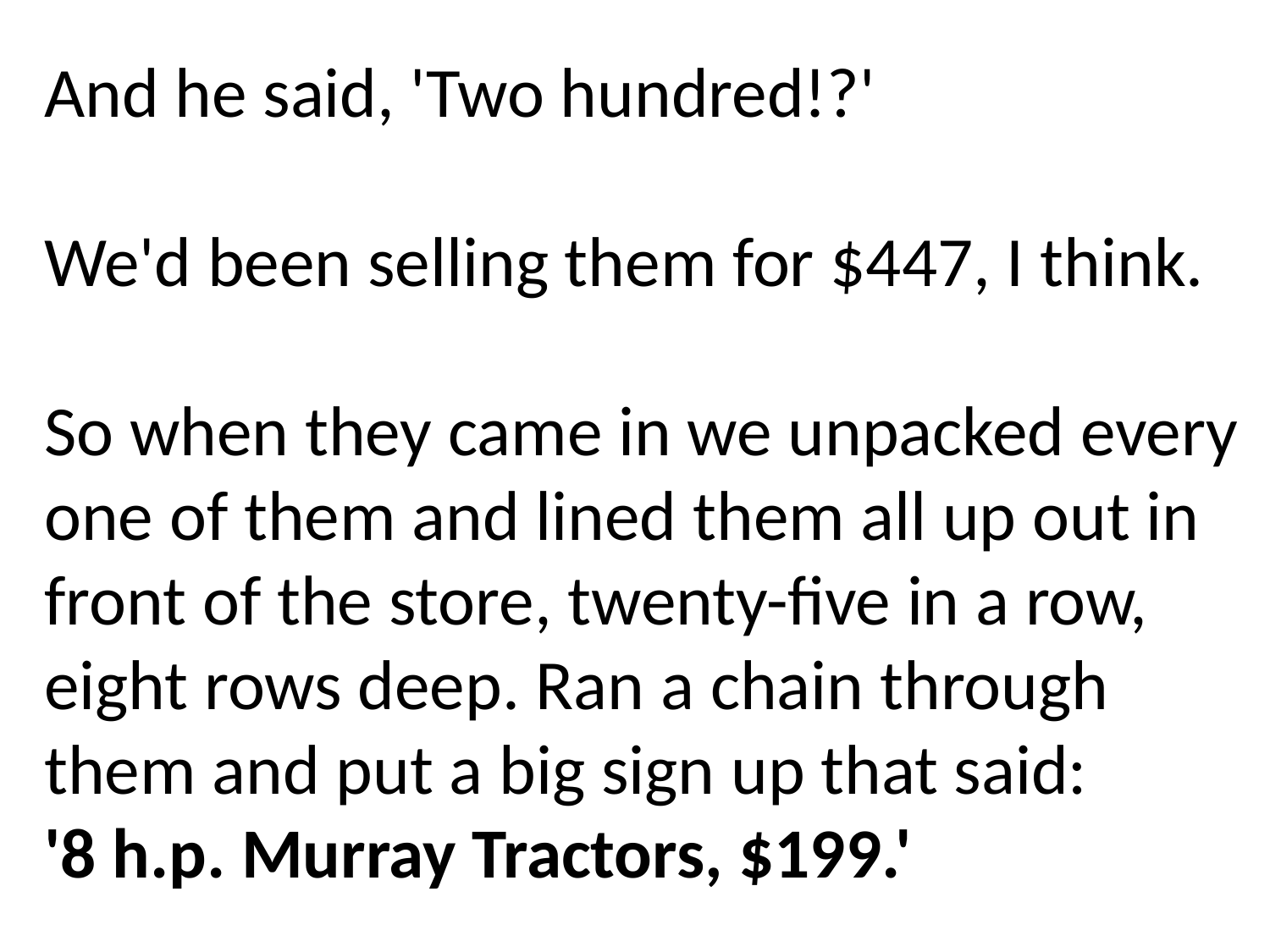

And he said, 'Two hundred!?'

We'd been selling them for $447, I think.

So when they came in we unpacked every one of them and lined them all up out in front of the store, twenty-five in a row, eight rows deep. Ran a chain through them and put a big sign up that said:
'8 h.p. Murray Tractors, $199.'